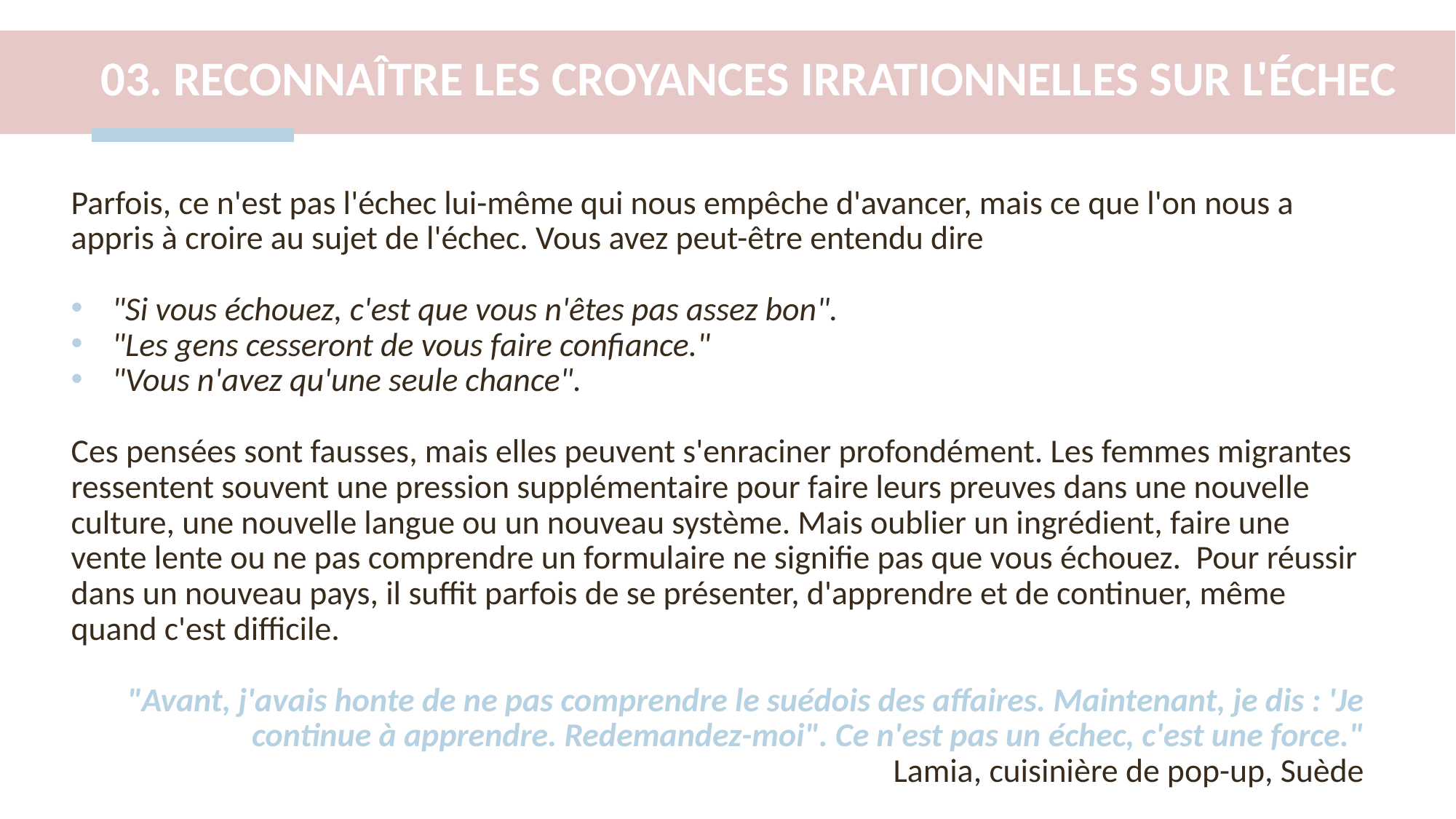

03. RECONNAÎTRE LES CROYANCES IRRATIONNELLES SUR L'ÉCHEC
Parfois, ce n'est pas l'échec lui-même qui nous empêche d'avancer, mais ce que l'on nous a appris à croire au sujet de l'échec. Vous avez peut-être entendu dire

"Si vous échouez, c'est que vous n'êtes pas assez bon".
"Les gens cesseront de vous faire confiance."
"Vous n'avez qu'une seule chance".

Ces pensées sont fausses, mais elles peuvent s'enraciner profondément. Les femmes migrantes ressentent souvent une pression supplémentaire pour faire leurs preuves dans une nouvelle culture, une nouvelle langue ou un nouveau système. Mais oublier un ingrédient, faire une vente lente ou ne pas comprendre un formulaire ne signifie pas que vous échouez.  Pour réussir dans un nouveau pays, il suffit parfois de se présenter, d'apprendre et de continuer, même quand c'est difficile.

 "Avant, j'avais honte de ne pas comprendre le suédois des affaires. Maintenant, je dis : 'Je continue à apprendre. Redemandez-moi". Ce n'est pas un échec, c'est une force."
Lamia, cuisinière de pop-up, Suède